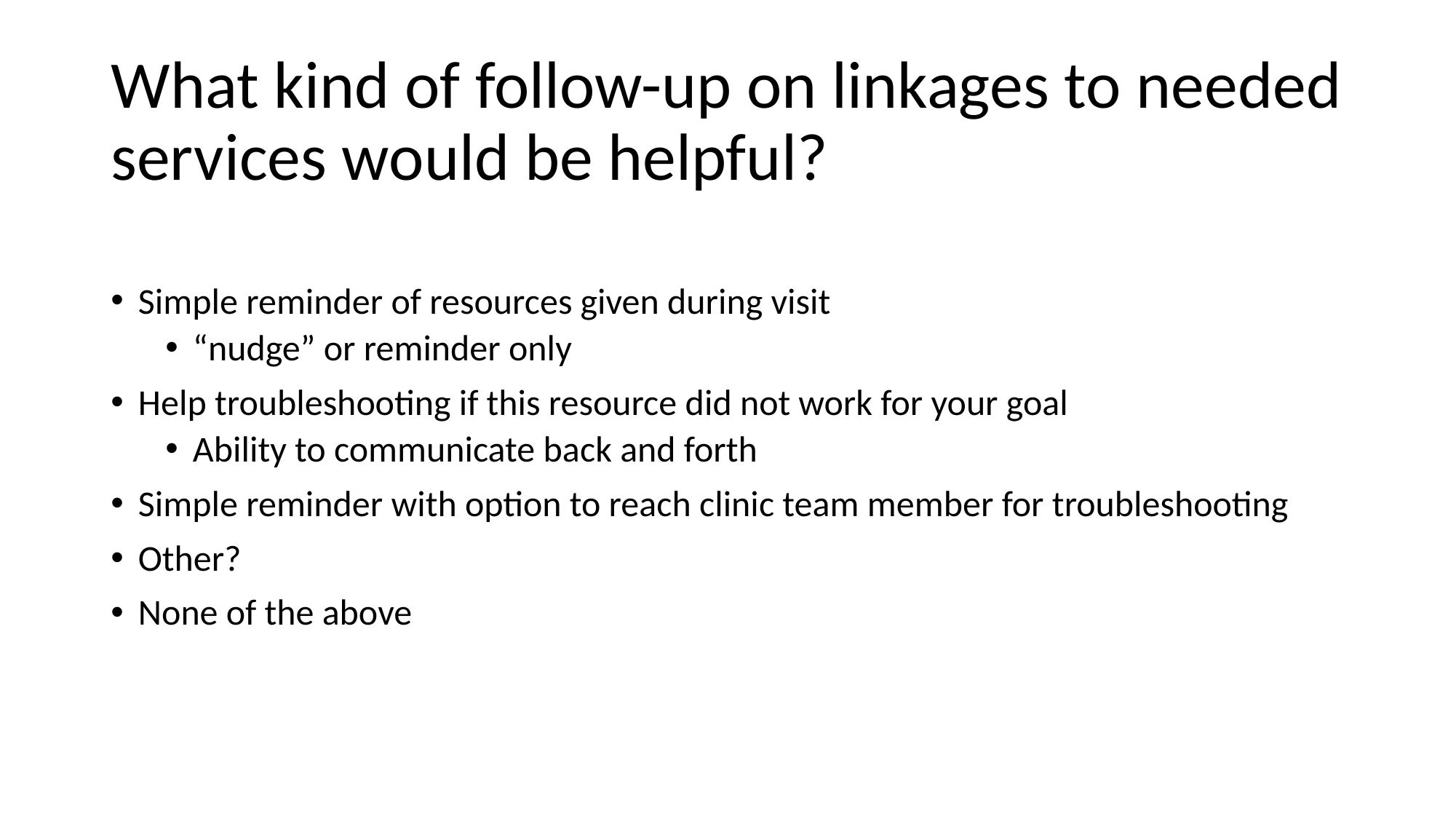

# What kind of follow-up on linkages to needed services would be helpful?

Simple reminder of resources given during visit
“nudge” or reminder only
Help troubleshooting if this resource did not work for your goal
Ability to communicate back and forth
Simple reminder with option to reach clinic team member for troubleshooting
Other?
None of the above